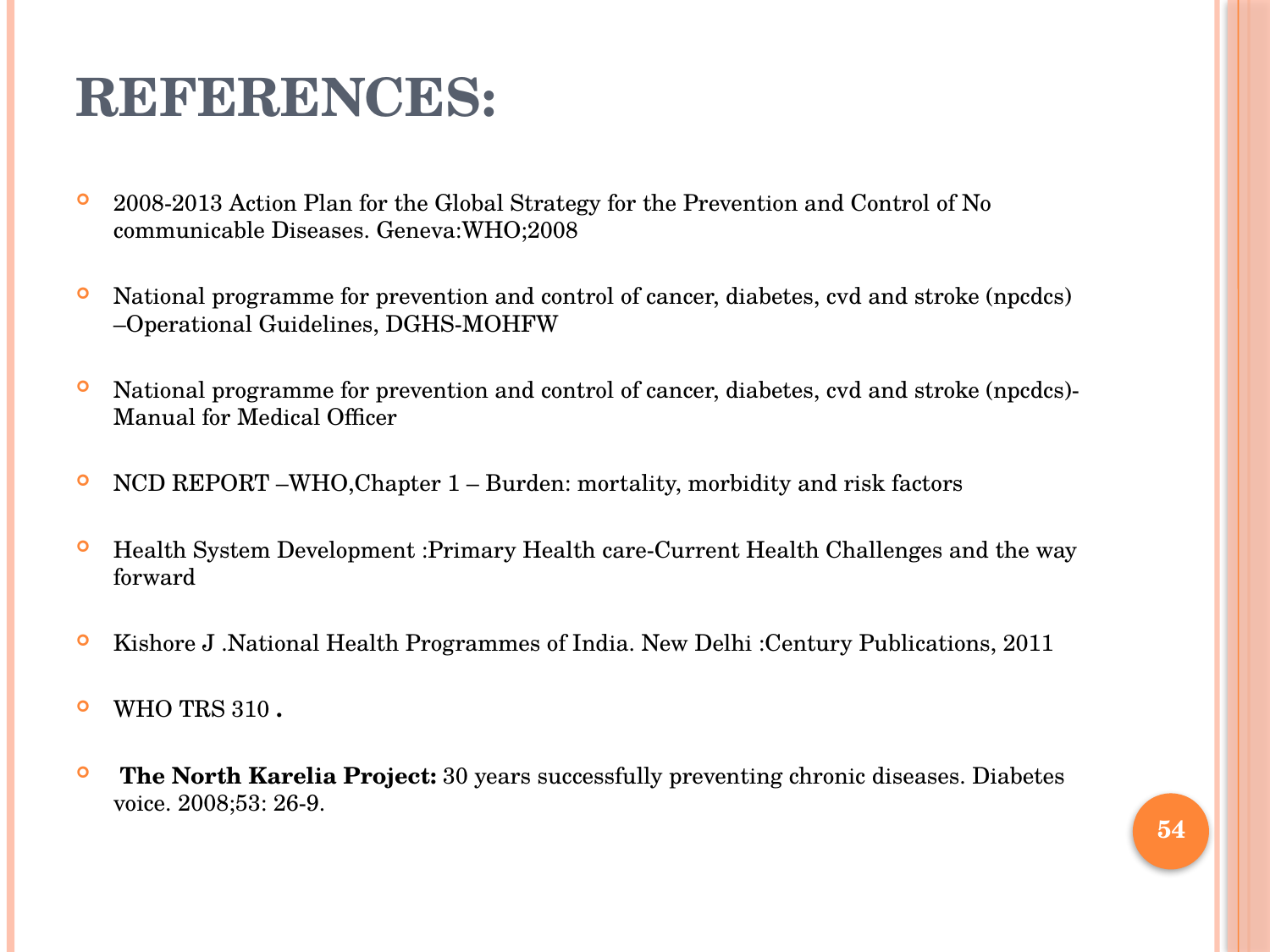

# References:

2008-2013 Action Plan for the Global Strategy for the Prevention and Control of No communicable Diseases. Geneva:WHO;2008

National programme for prevention and control of cancer, diabetes, cvd and stroke (npcdcs) –Operational Guidelines, DGHS-MOHFW

National programme for prevention and control of cancer, diabetes, cvd and stroke (npcdcs)- Manual for Medical Officer

NCD REPORT –WHO,Chapter 1 – Burden: mortality, morbidity and risk factors

Health System Development :Primary Health care-Current Health Challenges and the way forward

Kishore J .National Health Programmes of India. New Delhi :Century Publications, 2011

WHO TRS 310 .

 The North Karelia Project: 30 years successfully preventing chronic diseases. Diabetes voice. 2008;53: 26-9.

54